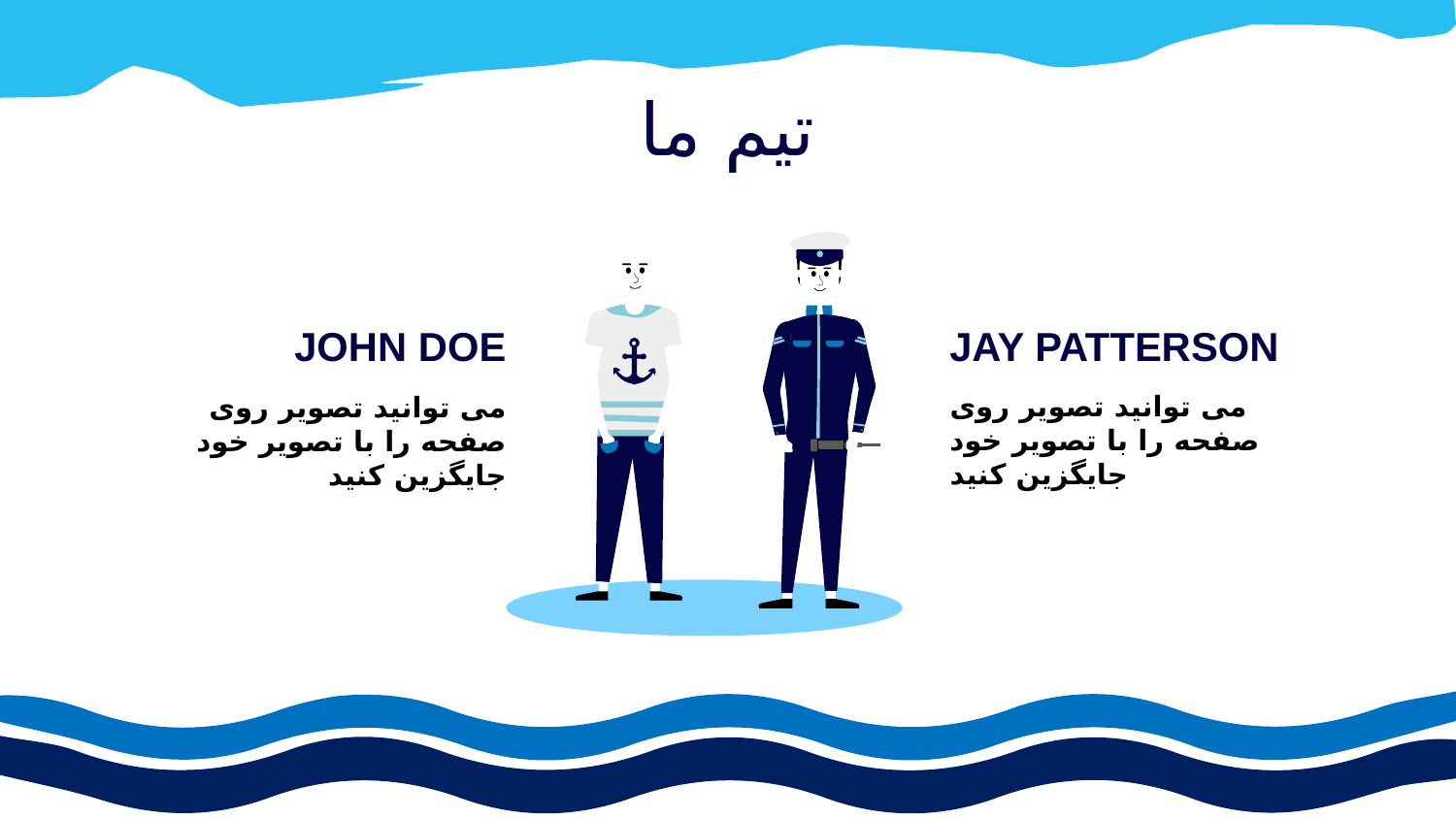

# تیم ما

JAY PATTERSON
JOHN DOE
می توانید تصویر روی صفحه را با تصویر خود جایگزین کنید
می توانید تصویر روی صفحه را با تصویر خود جایگزین کنید